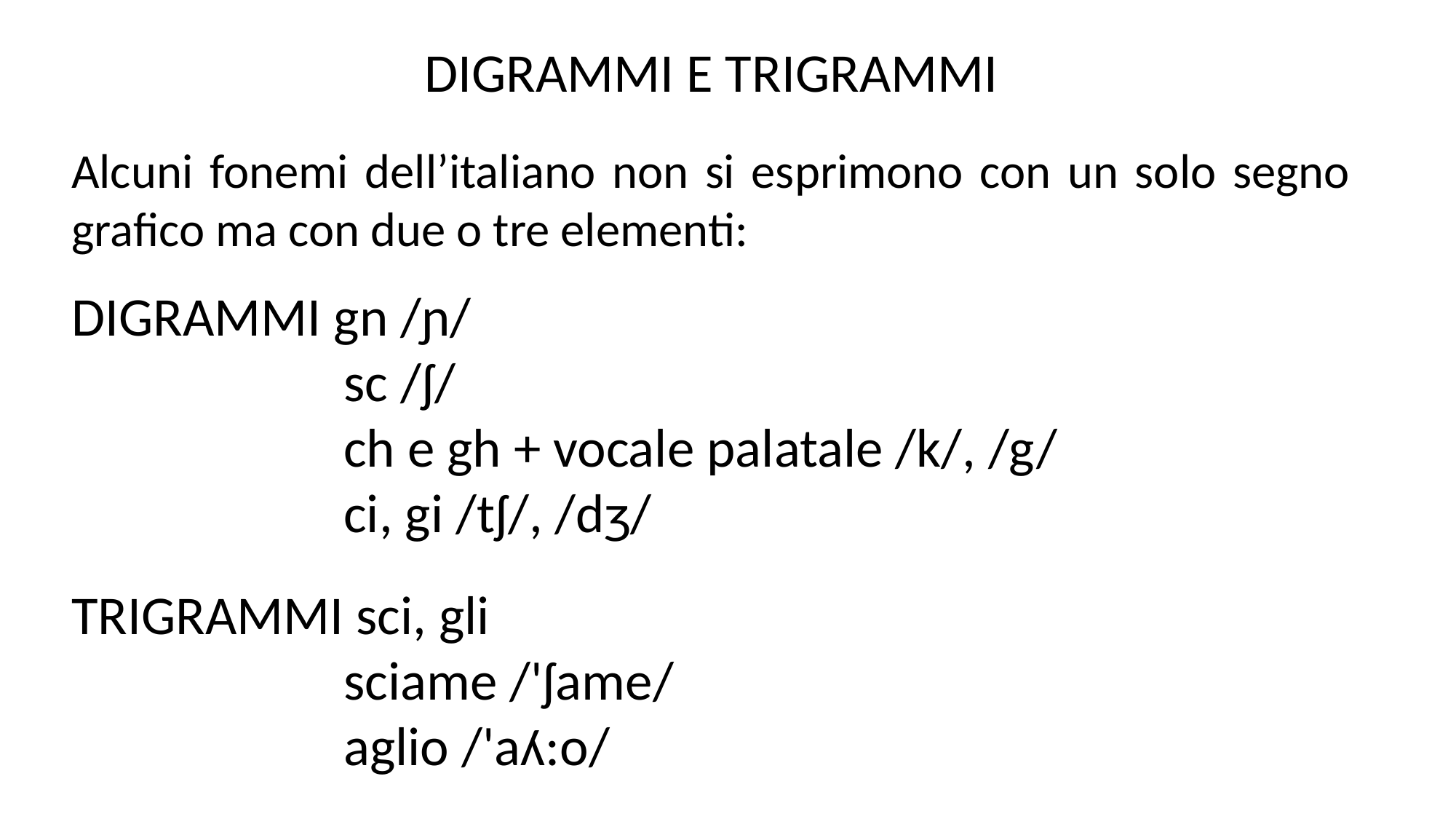

DIGRAMMI E TRIGRAMMI

Alcuni fonemi dell’italiano non si esprimono con un solo segno grafico ma con due o tre elementi:

DIGRAMMI gn /ɲ/
                      sc /ʃ/
                      ch e gh + vocale palatale /k/, /g/
                      ci, gi /tʃ/, /dӡ/

TRIGRAMMI sci, gli
                      sciame /'ʃame/
                      aglio /'aʎ:o/